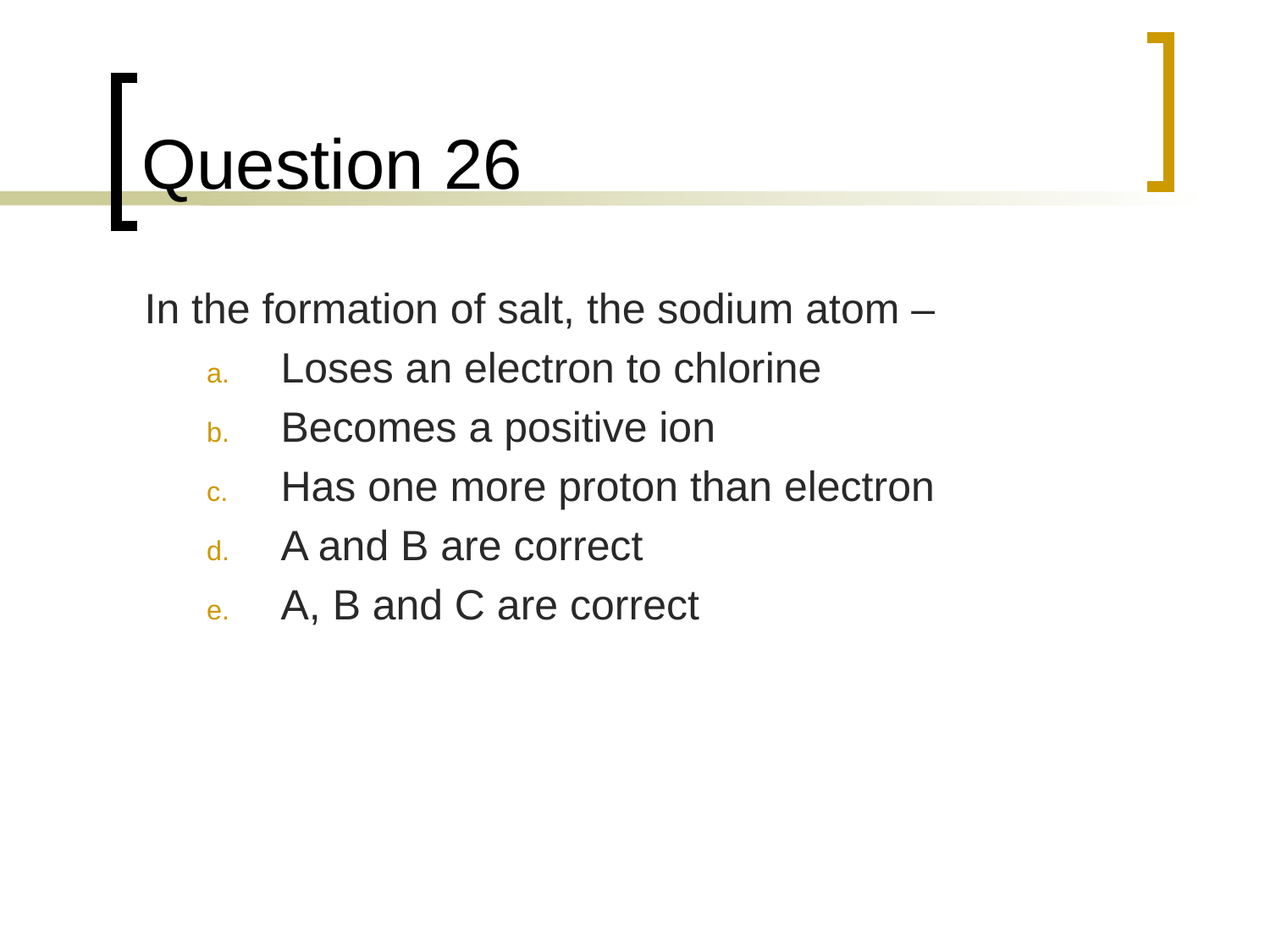

# Question 26
In the formation of salt, the sodium atom –
Loses an electron to chlorine
Becomes a positive ion
Has one more proton than electron
A and B are correct
A, B and C are correct